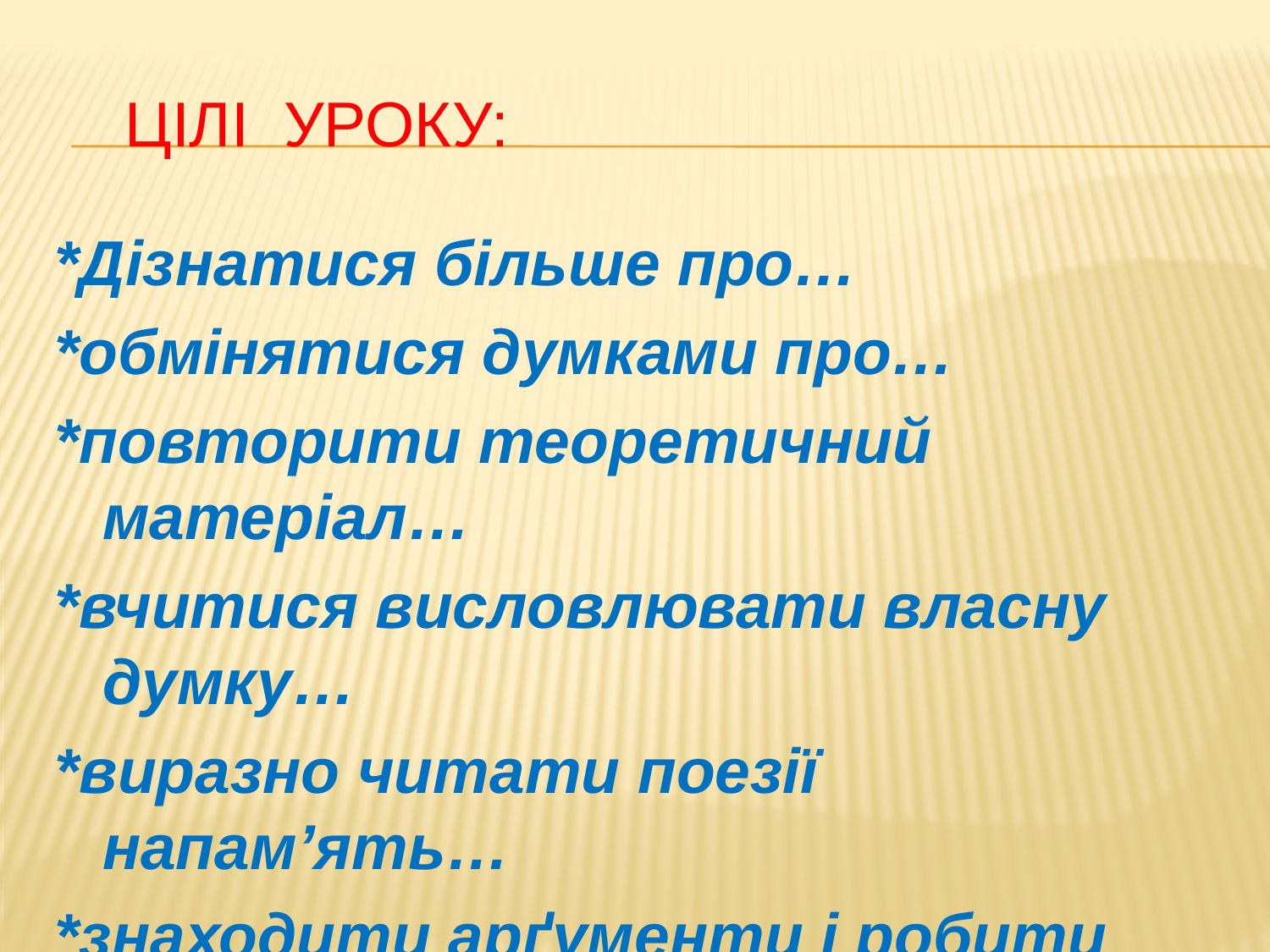

# Цілі  уроку:
*Дізнатися більше про…
*обмінятися думками про…
*повторити теоретичний матеріал…
*вчитися висловлювати власну думку…
*виразно читати поезії  напам’ять…
*знаходити арґументи і робити висновки…